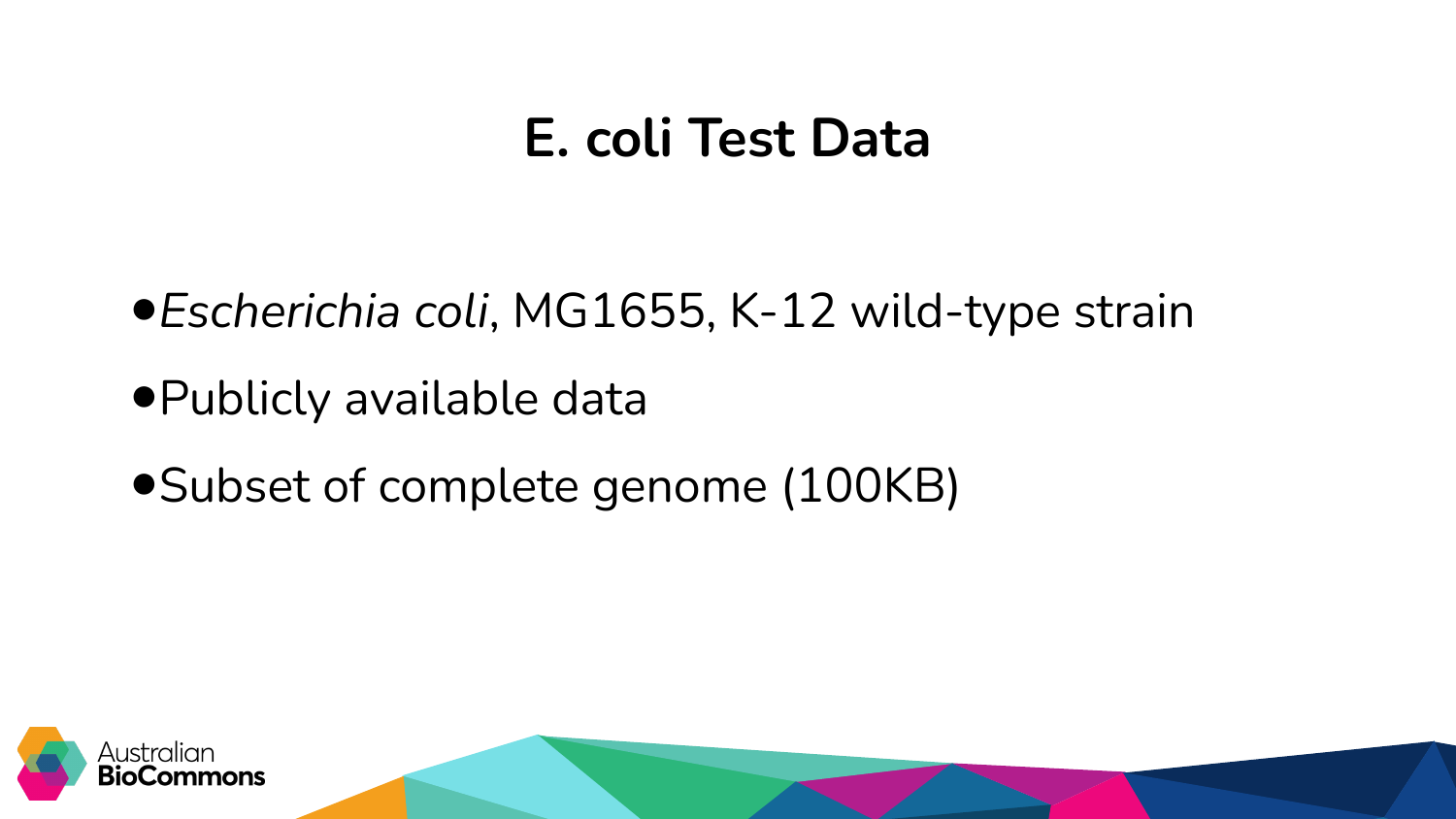

E. coli Test Data

Escherichia coli, MG1655, K-12 wild-type strain
Publicly available data
Subset of complete genome (100KB)